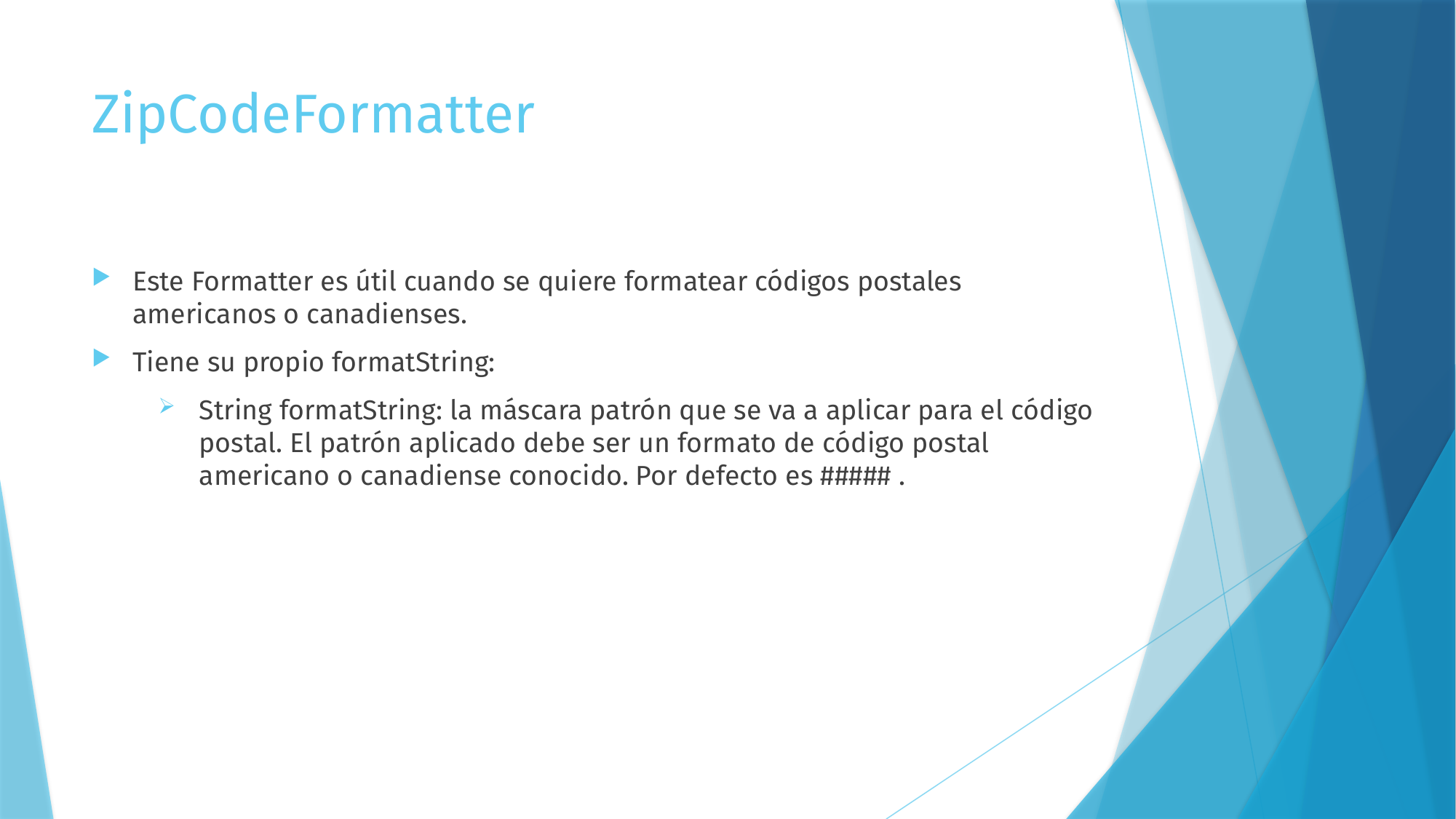

# ZipCodeFormatter
Este Formatter es útil cuando se quiere formatear códigos postales americanos o canadienses.
Tiene su propio formatString:
String formatString: la máscara patrón que se va a aplicar para el código postal. El patrón aplicado debe ser un formato de código postal americano o canadiense conocido. Por defecto es ##### .